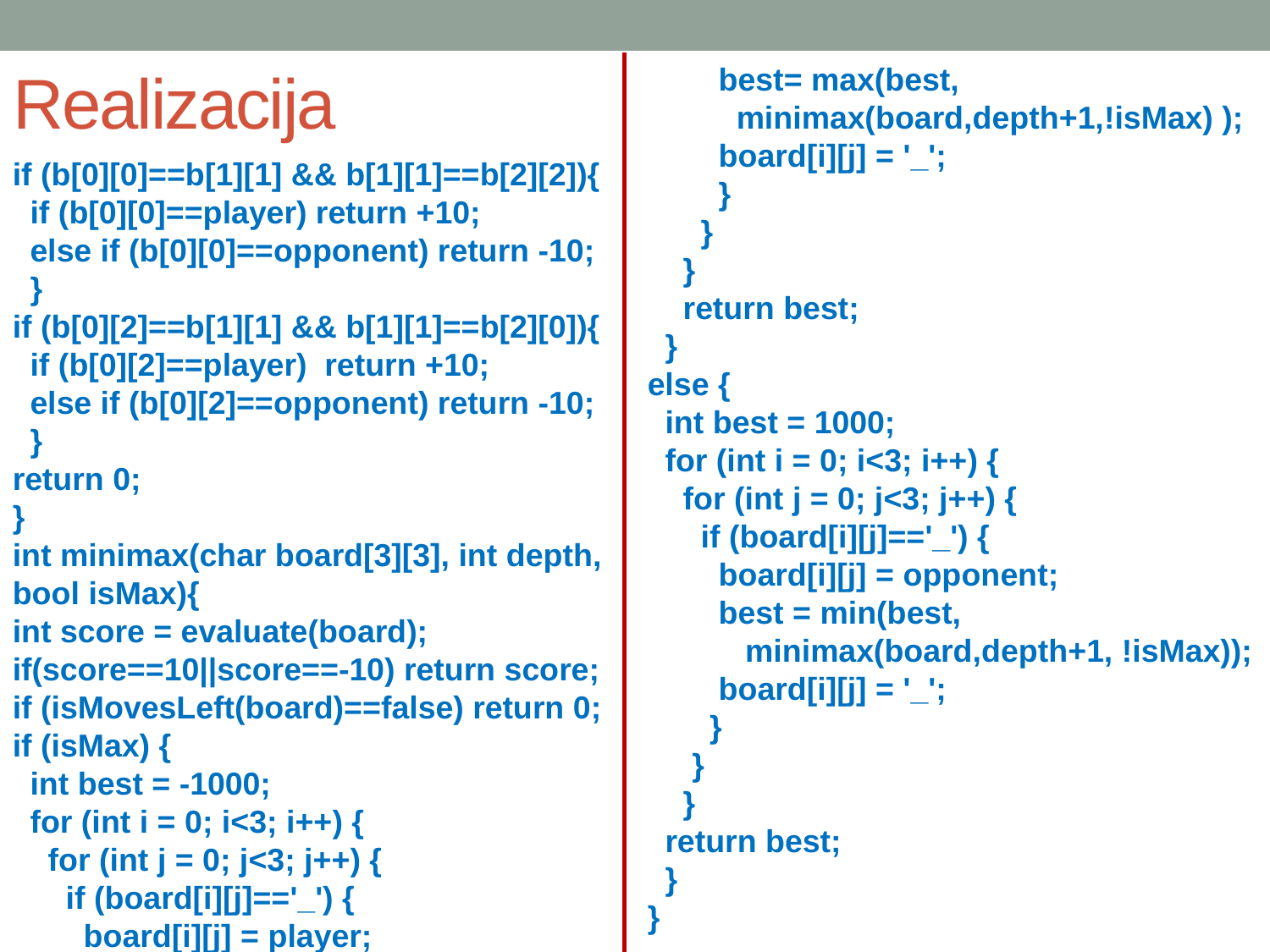

# Realizacija
        best= max(best,
          minimax(board,depth+1,!isMax) );
        board[i][j] = '_';
        }
      }
    }
    return best;
  }
else {
  int best = 1000;
  for (int i = 0; i<3; i++) {
    for (int j = 0; j<3; j++) {
      if (board[i][j]=='_') {
        board[i][j] = opponent;
        best = min(best,
           minimax(board,depth+1, !isMax));
        board[i][j] = '_';
       }
     }
    }
  return best;
  }
}
if (b[0][0]==b[1][1] && b[1][1]==b[2][2]){
  if (b[0][0]==player) return +10;
  else if (b[0][0]==opponent) return -10;
  }
if (b[0][2]==b[1][1] && b[1][1]==b[2][0]){
  if (b[0][2]==player)  return +10;
  else if (b[0][2]==opponent) return -10;
  }
return 0;
}
int minimax(char board[3][3], int depth, bool isMax){
int score = evaluate(board);
if(score==10||score==-10) return score;
if (isMovesLeft(board)==false) return 0;
if (isMax) {
  int best = -1000;
  for (int i = 0; i<3; i++) {
    for (int j = 0; j<3; j++) {
      if (board[i][j]=='_') {
        board[i][j] = player;